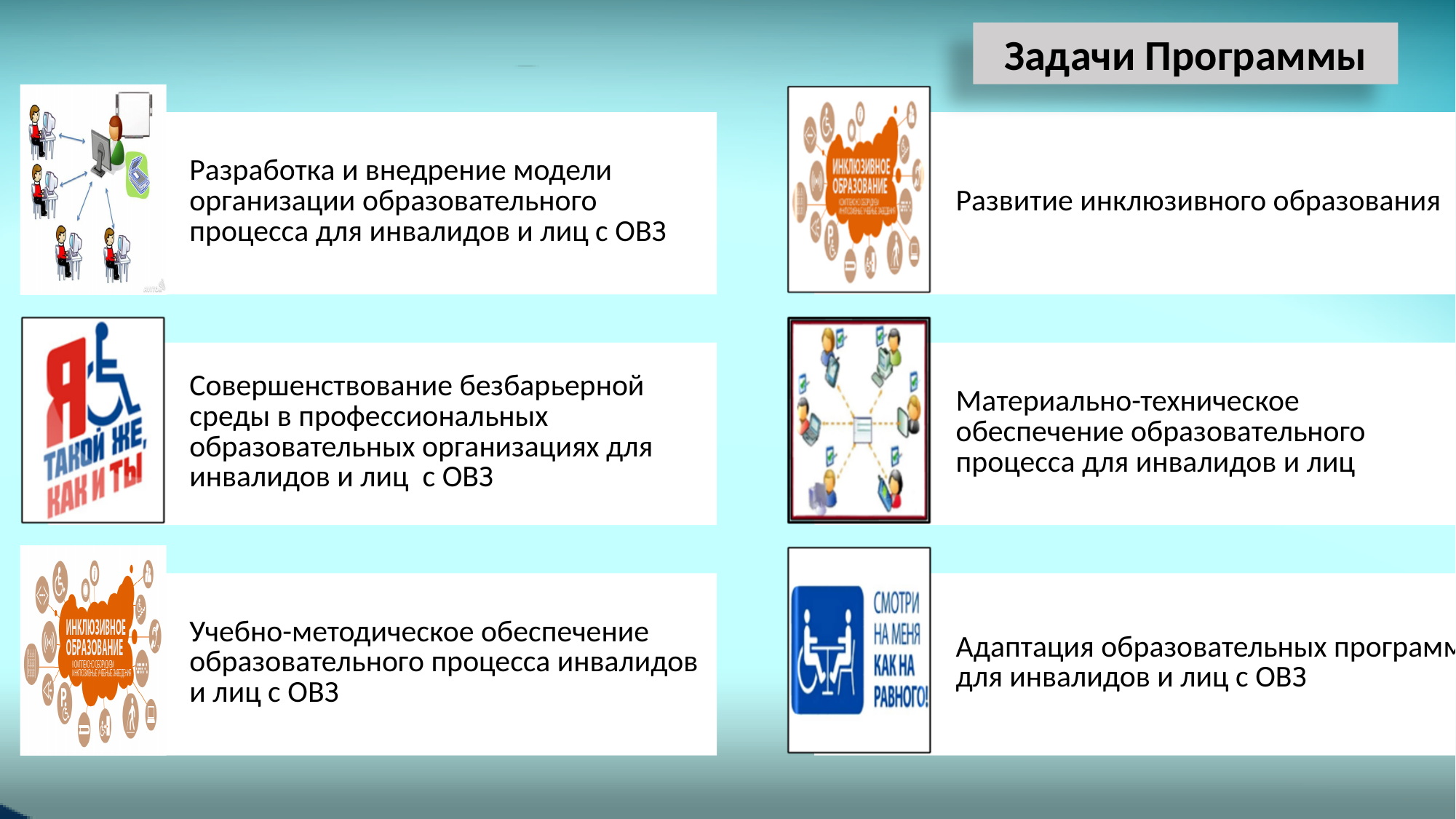

Задачи Программы
Разработка и внедрение модели организации образовательного процесса для инвалидов и лиц с ОВЗ
Развитие инклюзивного образования
Совершенствование безбарьерной среды в профессиональных образовательных организациях для инвалидов и лиц  с ОВЗ
Материально-техническое обеспечение образовательного процесса для инвалидов и лиц
Учебно-методическое обеспечение образовательного процесса инвалидов и лиц с ОВЗ
Адаптация образовательных программ для инвалидов и лиц с ОВЗ